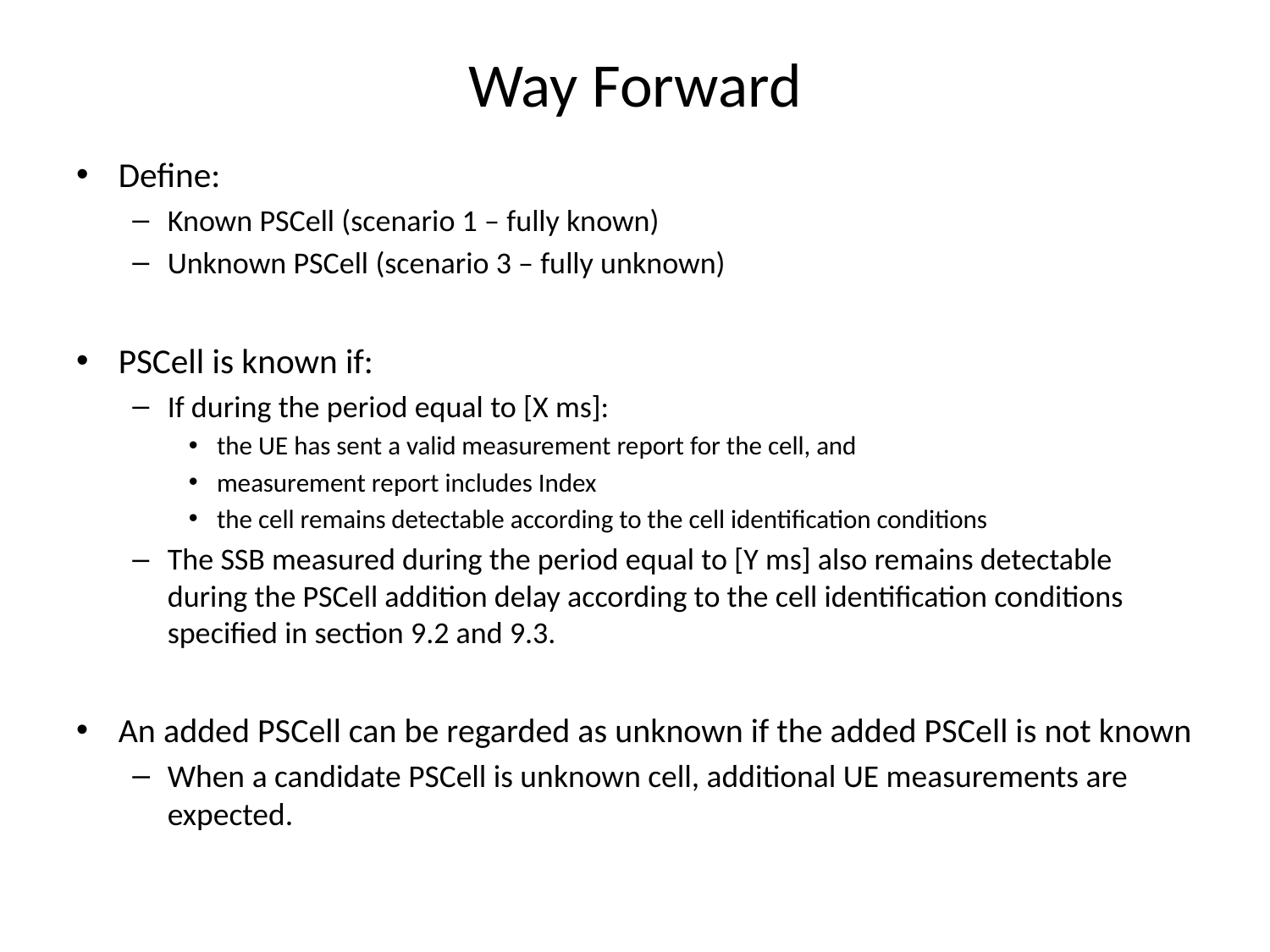

# Way Forward
Define:
Known PSCell (scenario 1 – fully known)
Unknown PSCell (scenario 3 – fully unknown)

PSCell is known if:
If during the period equal to [X ms]:
the UE has sent a valid measurement report for the cell, and
measurement report includes Index
the cell remains detectable according to the cell identification conditions
The SSB measured during the period equal to [Y ms] also remains detectable during the PSCell addition delay according to the cell identification conditions specified in section 9.2 and 9.3.

An added PSCell can be regarded as unknown if the added PSCell is not known
When a candidate PSCell is unknown cell, additional UE measurements are expected.